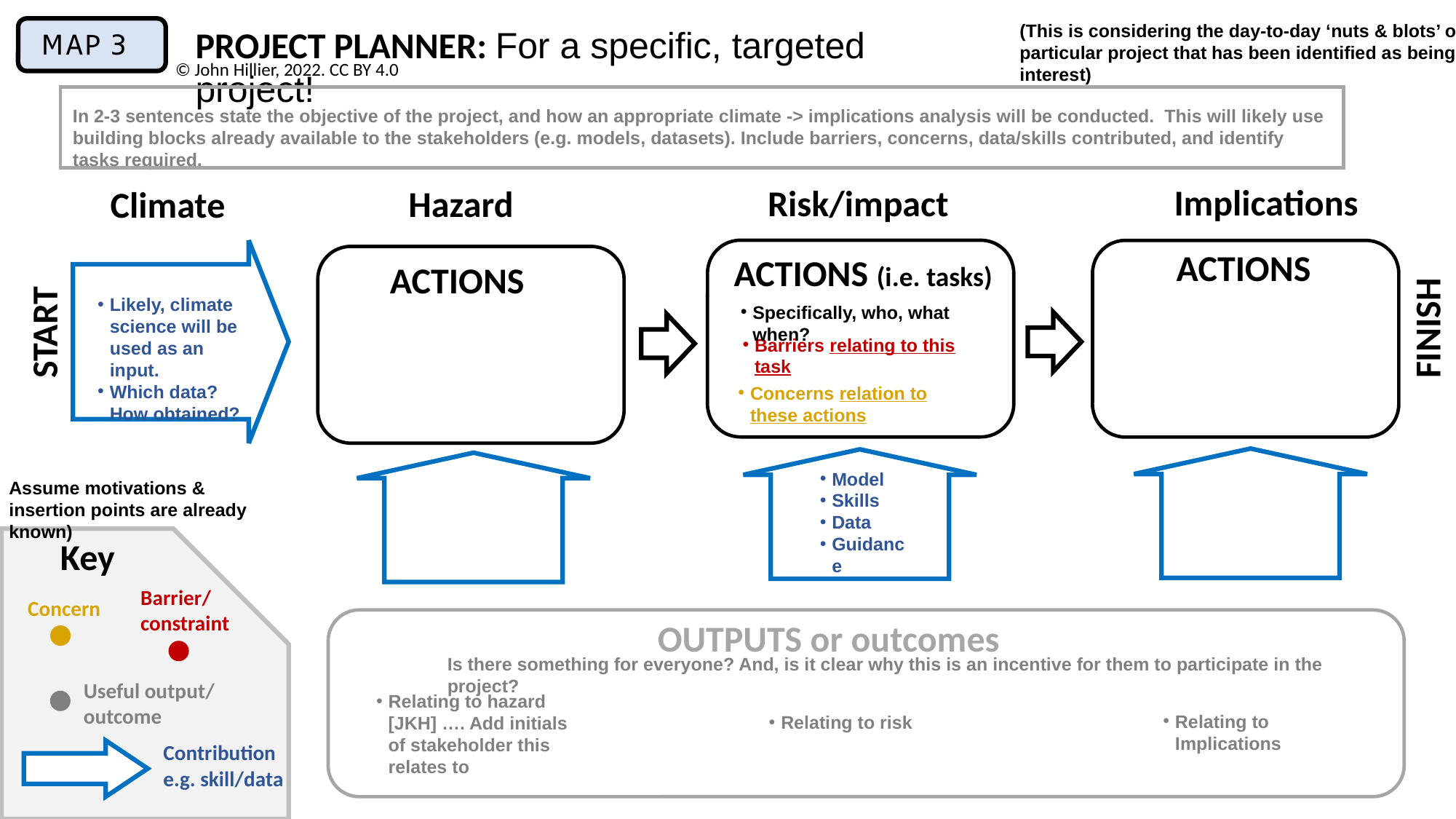

(This is considering the day-to-day ‘nuts & blots’ of a particular project that has been identified as being of interest)
PROJECT PLANNER: For a specific, targeted project!

MAP 3
© John Hillier, 2022. CC BY 4.0

In 2-3 sentences state the objective of the project, and how an appropriate climate -> implications analysis will be conducted.  This will likely use building blocks already available to the stakeholders (e.g. models, datasets). Include barriers, concerns, data/skills contributed, and identify tasks required.
Implications
Risk/impact
Hazard
Climate
ACTIONS

ACTIONS (i.e. tasks)

ACTIONS
FINISH
START
Likely, climate science will be used as an input.
Which data? How obtained?
Specifically, who, what when?

Barriers relating to this task
Concerns relation to these actions

Model
Skills
Data
Guidance
Assume motivations & insertion points are already known)

Key
Barrier/ constraint
Concern

OUTPUTS or outcomes

Is there something for everyone? And, is it clear why this is an incentive for them to participate in the project?
Useful output/ outcome
Relating to hazard [JKH] …. Add initials of stakeholder this relates to

Relating to Implications
Relating to risk
Contribution e.g. skill/data